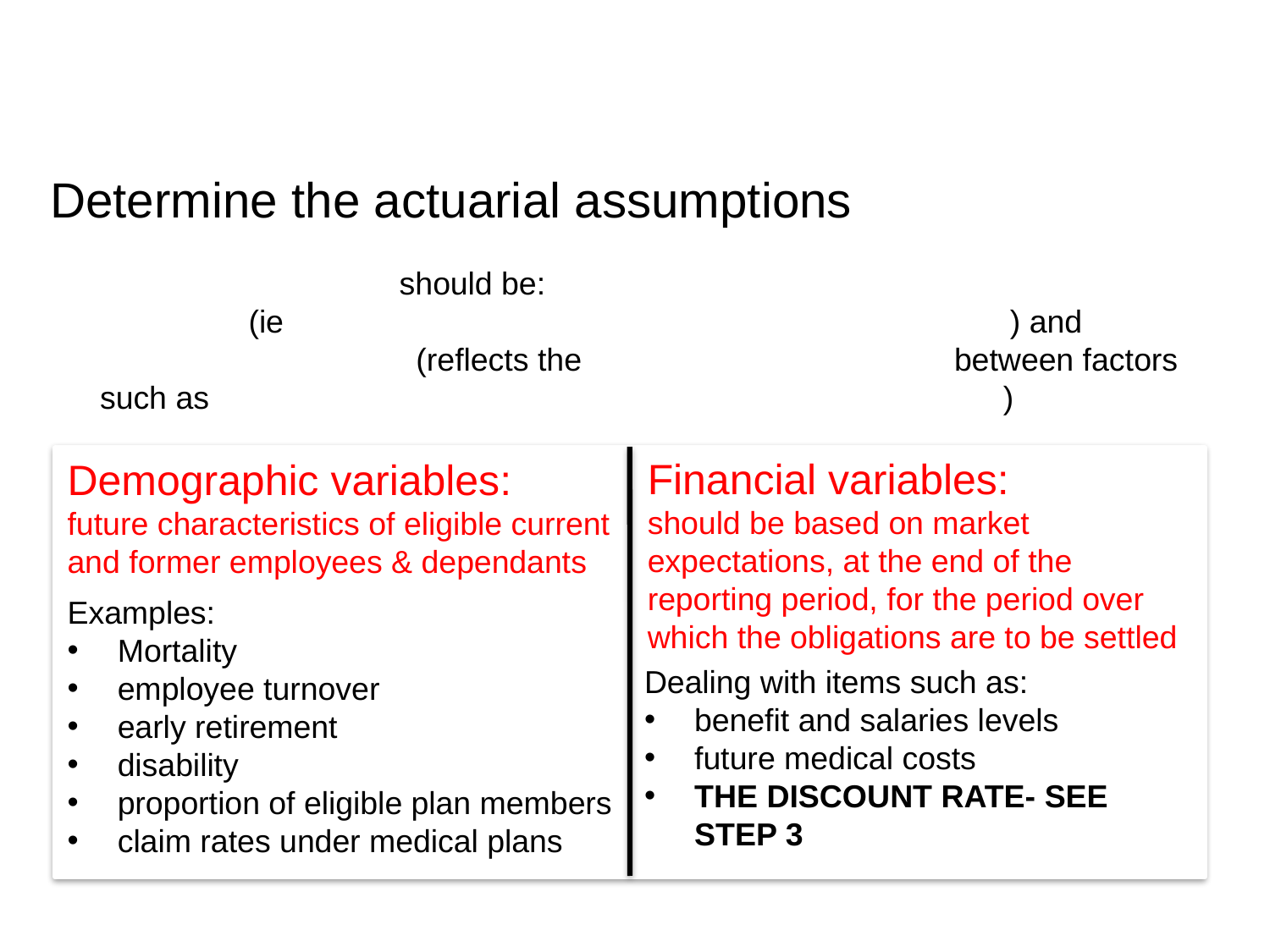

# DB plan STEP 2 Determine the actuarial assumptions
Actuarial assumptions should be:
unbiased (ie neither imprudent nor excessively conservative) and
mutually compatible (reflects the economic relationships between factors such as inflation, rates of salary increase and discount rates)

Financial variables:
should be based on market expectations, at the end of the reporting period, for the period over which the obligations are to be settled

Demographic variables:
future characteristics of eligible current and former employees & dependants
Examples:
Mortality
employee turnover
early retirement
disability
proportion of eligible plan members
claim rates under medical plans
Dealing with items such as:
benefit and salaries levels
future medical costs
the discount rate- see step 3